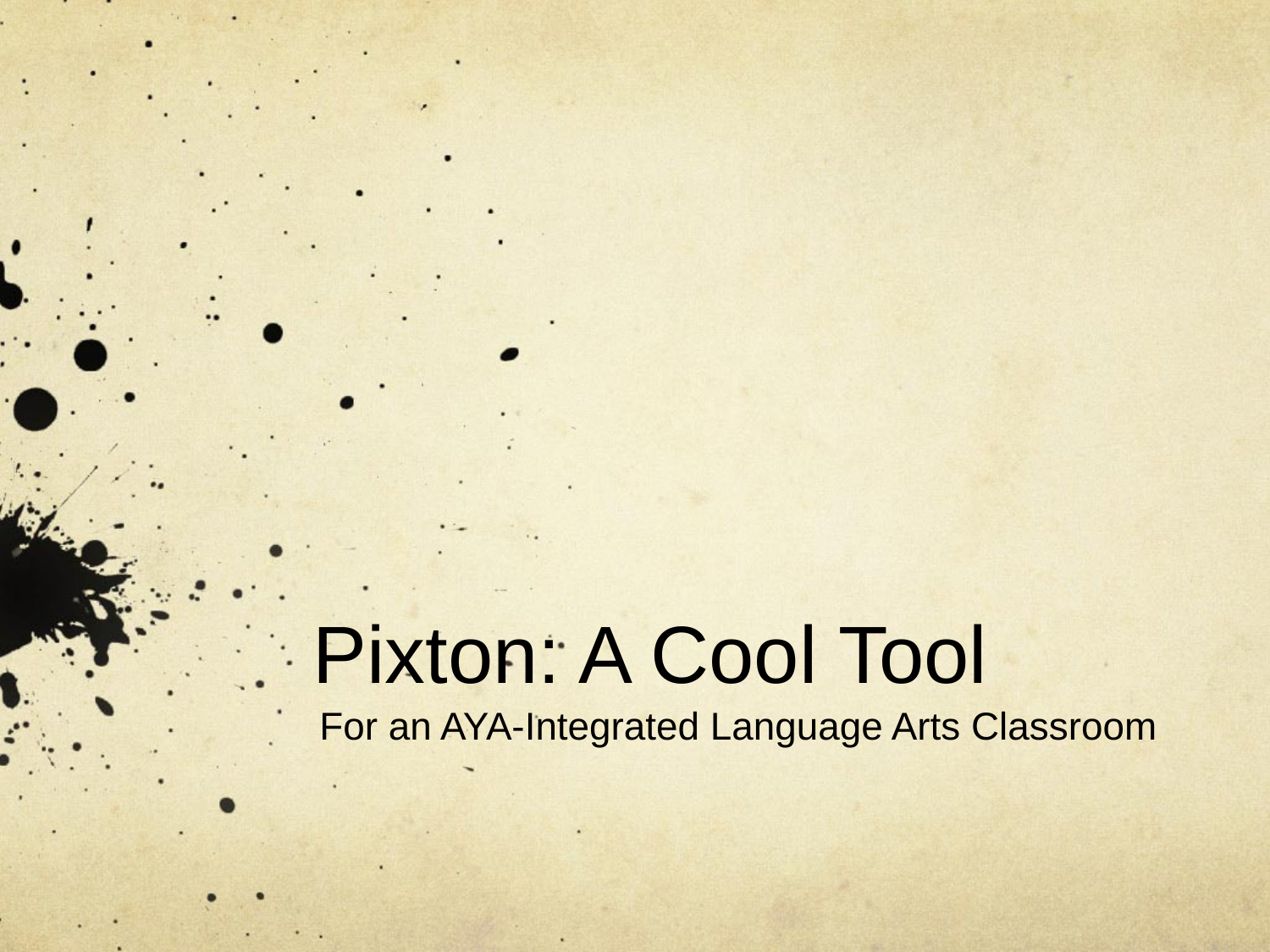

# Pixton: A Cool Tool
For an AYA-Integrated Language Arts Classroom